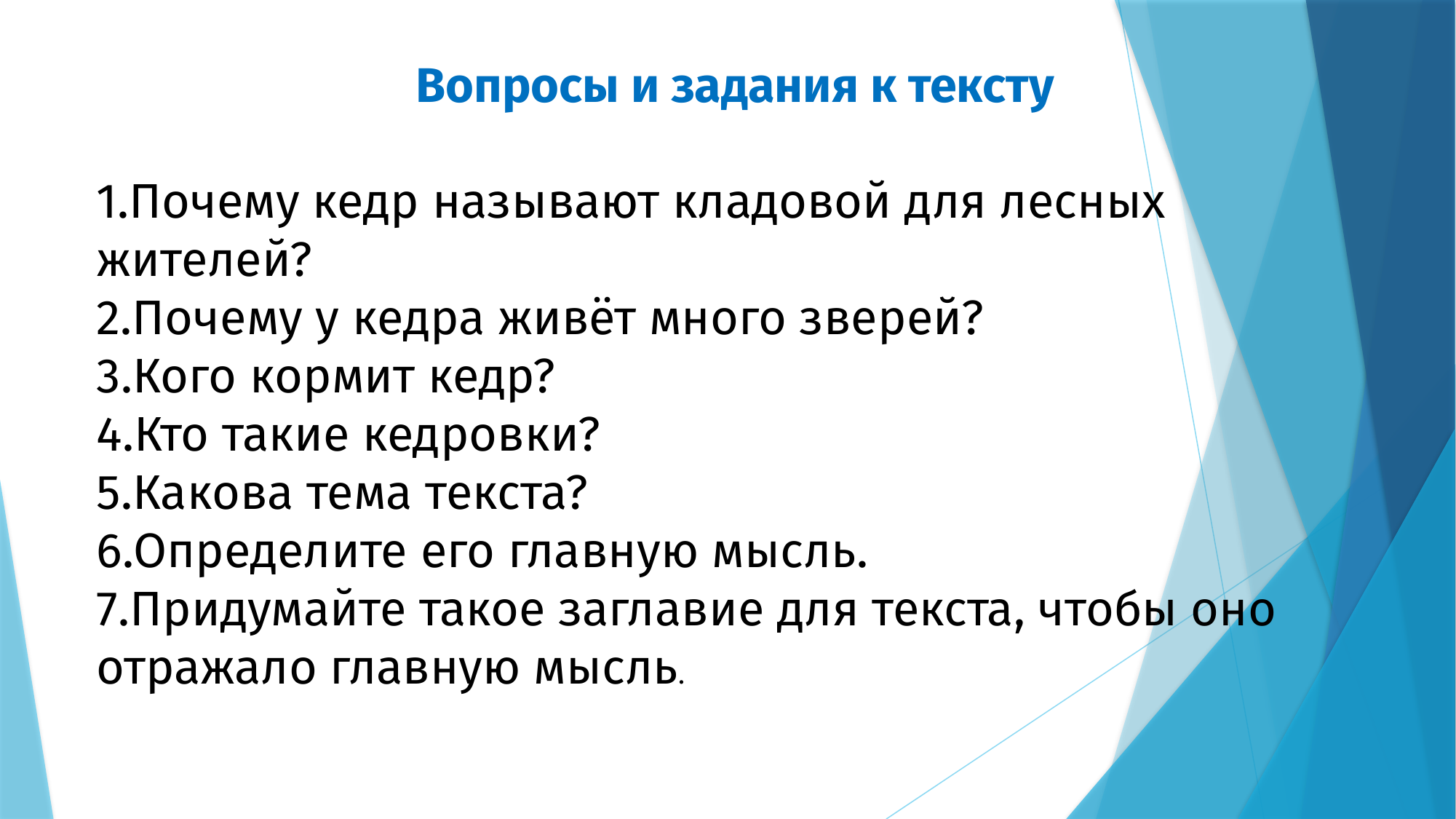

Вопросы и задания к тексту

1.Почему кедр называют кладовой для лесных жителей?
2.Почему у кедра живёт много зверей?
3.Кого кормит кедр?
4.Кто такие кедровки?
5.Какова тема текста?
6.Определите его главную мысль.
7.Придумайте такое заглавие для текста, чтобы оно отражало главную мысль.